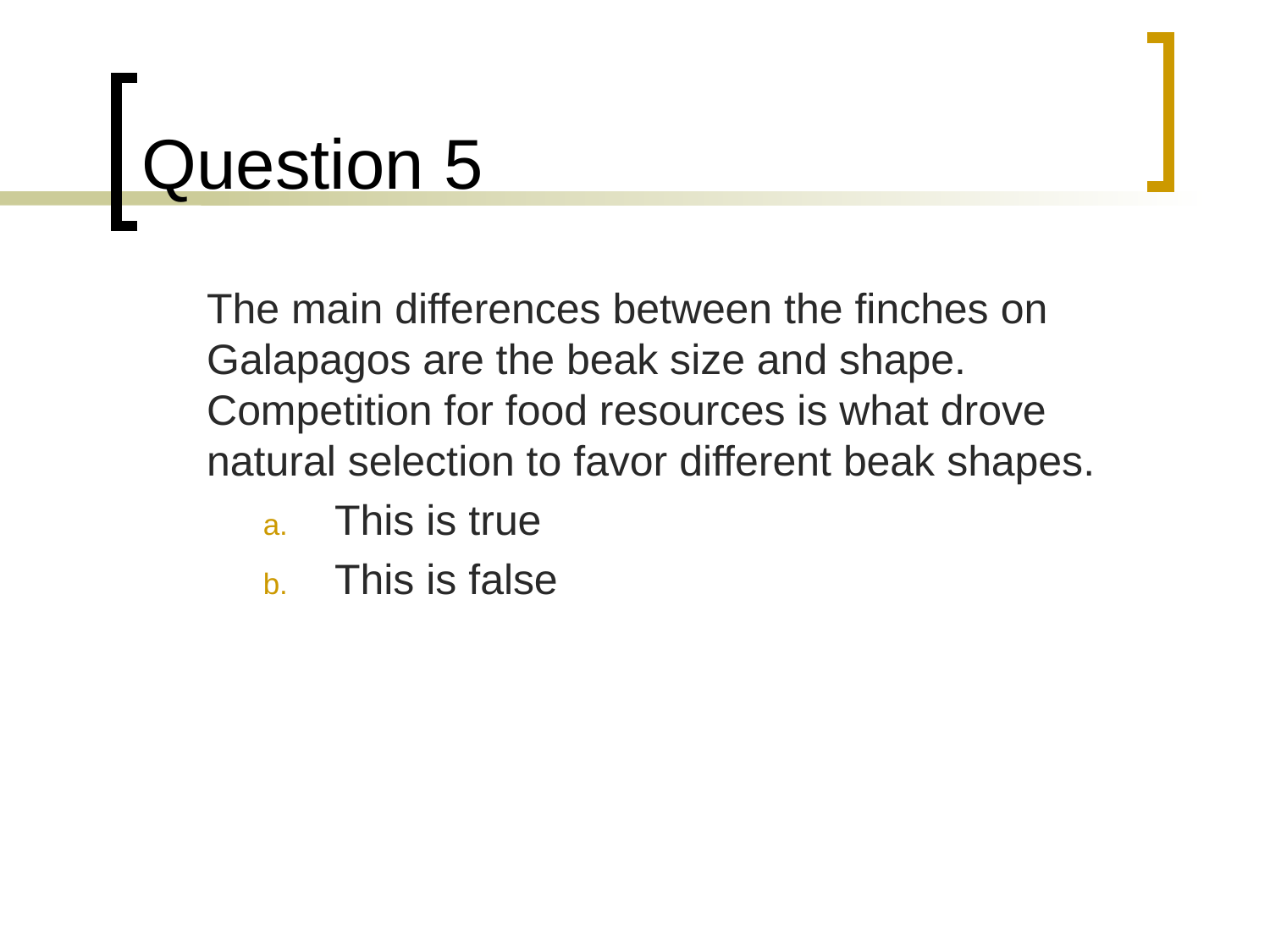

# Question 5
	The main differences between the finches on Galapagos are the beak size and shape. Competition for food resources is what drove natural selection to favor different beak shapes.
This is true
This is false